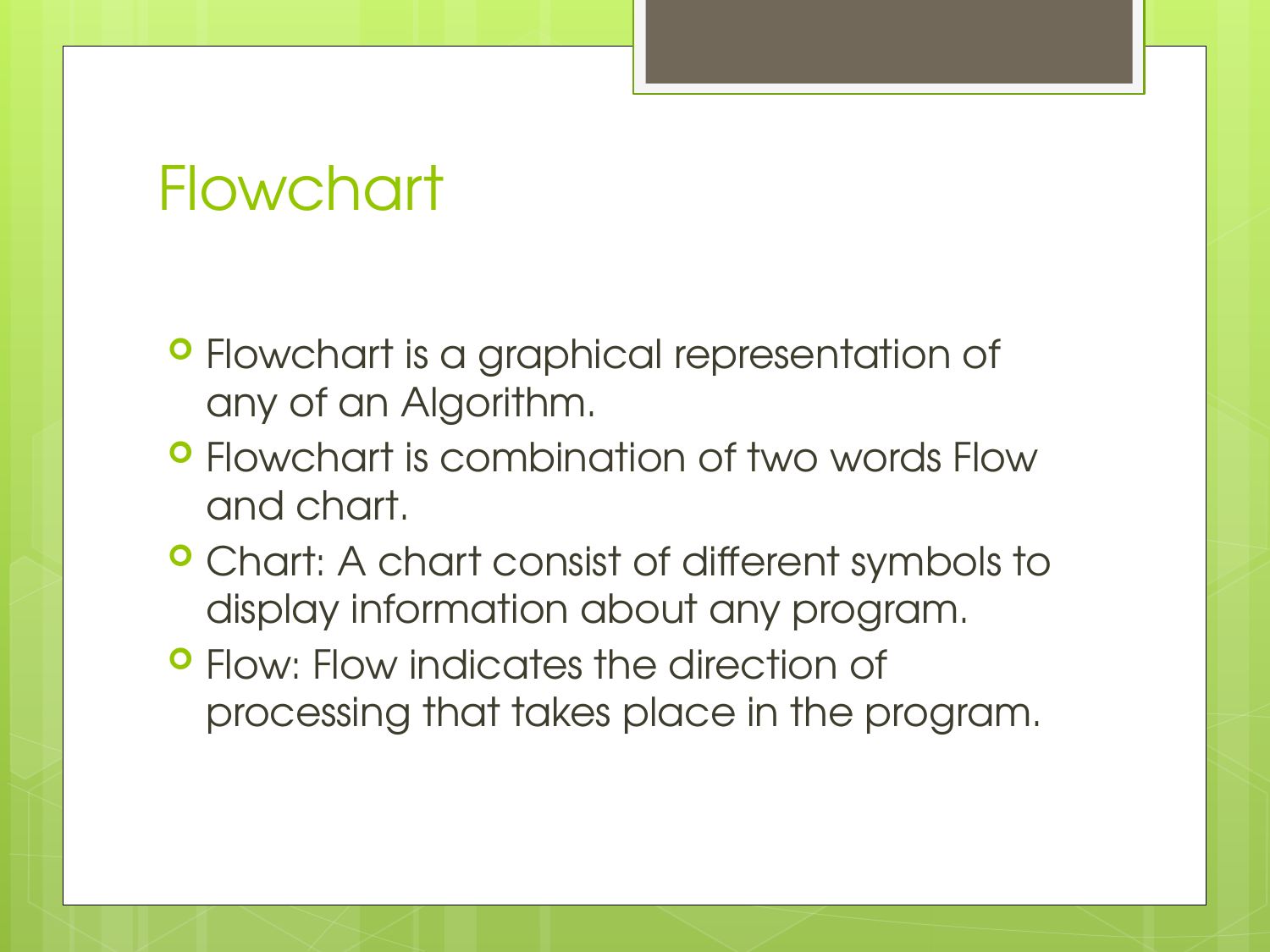

# Flowchart
Flowchart is a graphical representation of any of an Algorithm.
Flowchart is combination of two words Flow and chart.
Chart: A chart consist of different symbols to display information about any program.
Flow: Flow indicates the direction of processing that takes place in the program.